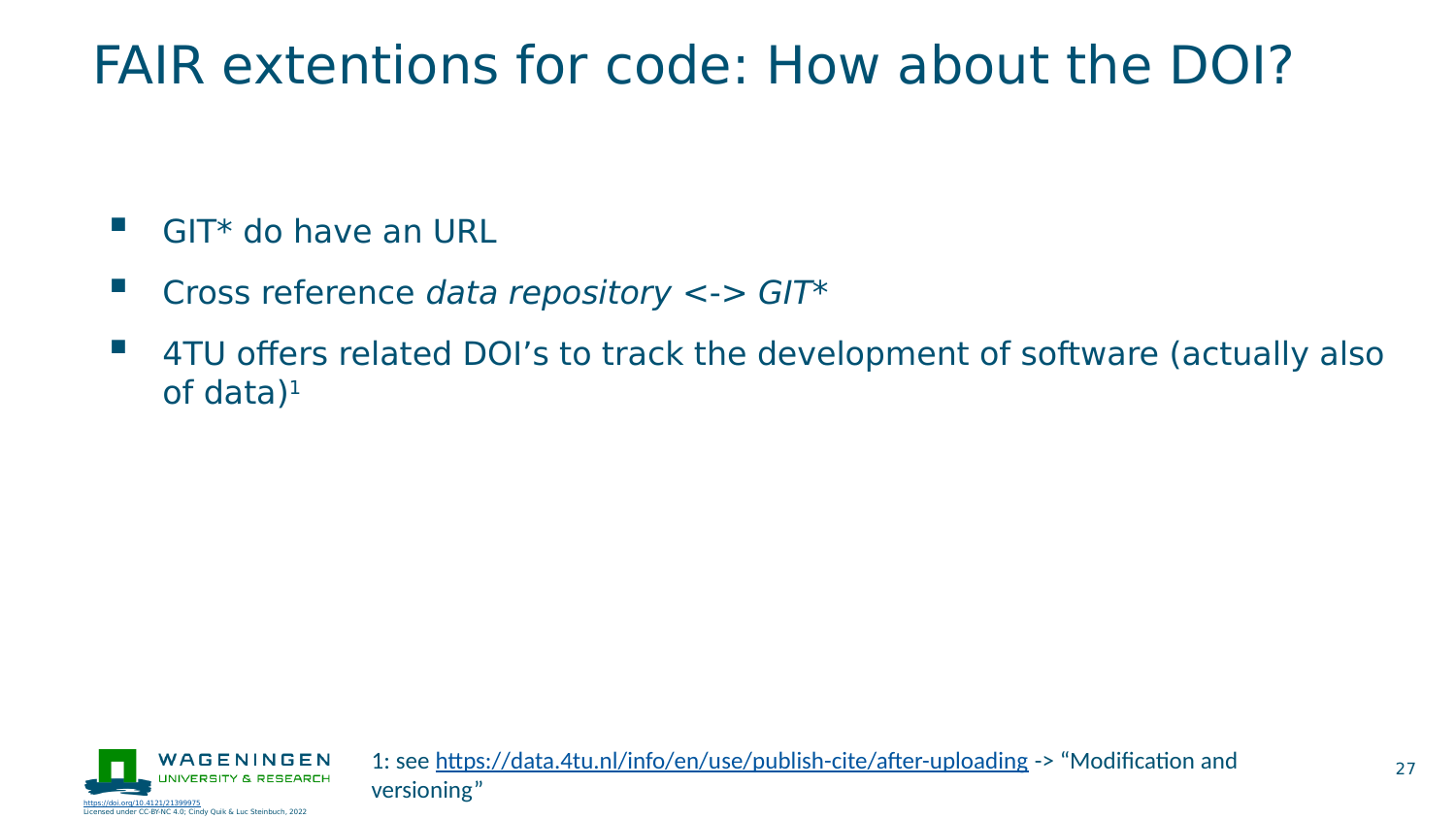

# FAIR extentions for code: How about the DOI?

GIT* do have an URL
Cross reference data repository <-> GIT*
4TU offers related DOI’s to track the development of software (actually also of data)1
1: see https://data.4tu.nl/info/en/use/publish-cite/after-uploading -> “Modification and versioning”
27